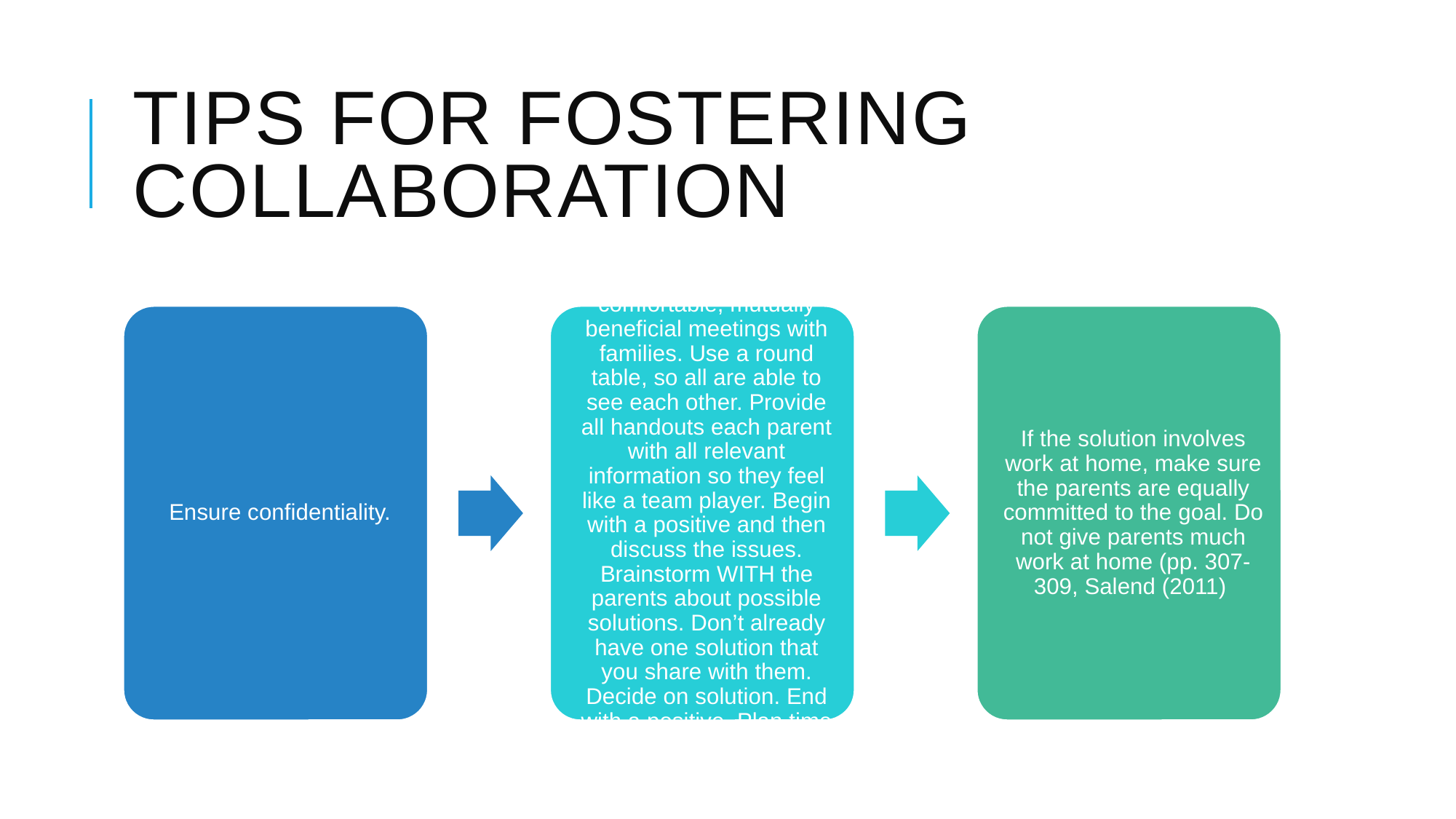

# Tips for fostering collaboration
Ensure confidentiality.

Plan and structure comfortable, mutually beneficial meetings with families. Use a round table, so all are able to see each other. Provide all handouts each parent with all relevant information so they feel like a team player. Begin with a positive and then discuss the issues. Brainstorm WITH the parents about possible solutions. Don’t already have one solution that you share with them. Decide on solution. End with a positive. Plan time for follow-up.

If the solution involves work at home, make sure the parents are equally committed to the goal. Do not give parents much work at home (pp. 307-309, Salend (2011)